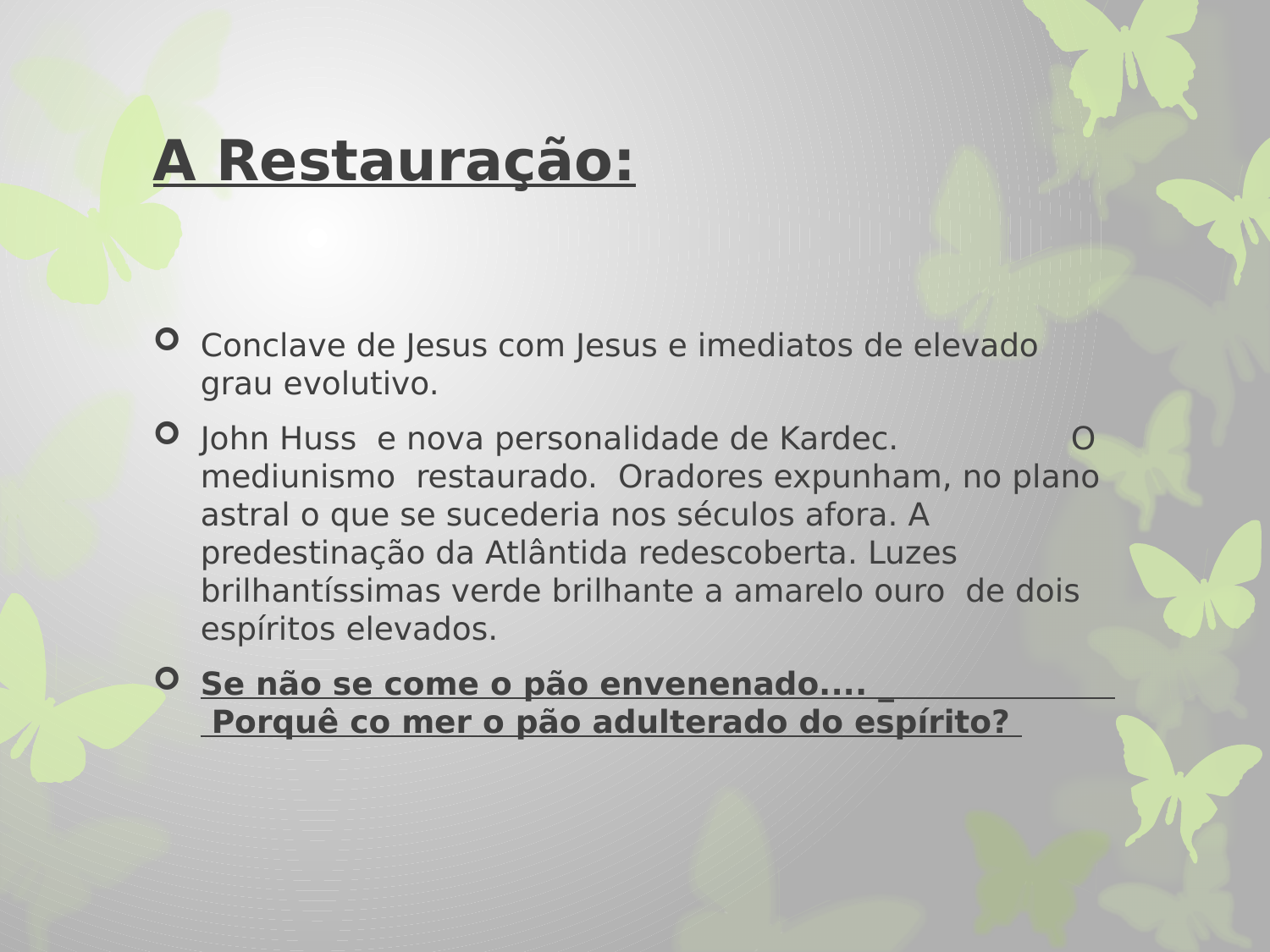

# A Restauração:
Conclave de Jesus com Jesus e imediatos de elevado grau evolutivo.
John Huss  e nova personalidade de Kardec.                 O mediunismo  restaurado.  Oradores expunham, no plano astral o que se sucederia nos séculos afora. A predestinação da Atlântida redescoberta. Luzes brilhantíssimas verde brilhante a amarelo ouro  de dois espíritos elevados.
Se não se come o pão envenenado.... _                      Porquê co mer o pão adulterado do espírito?